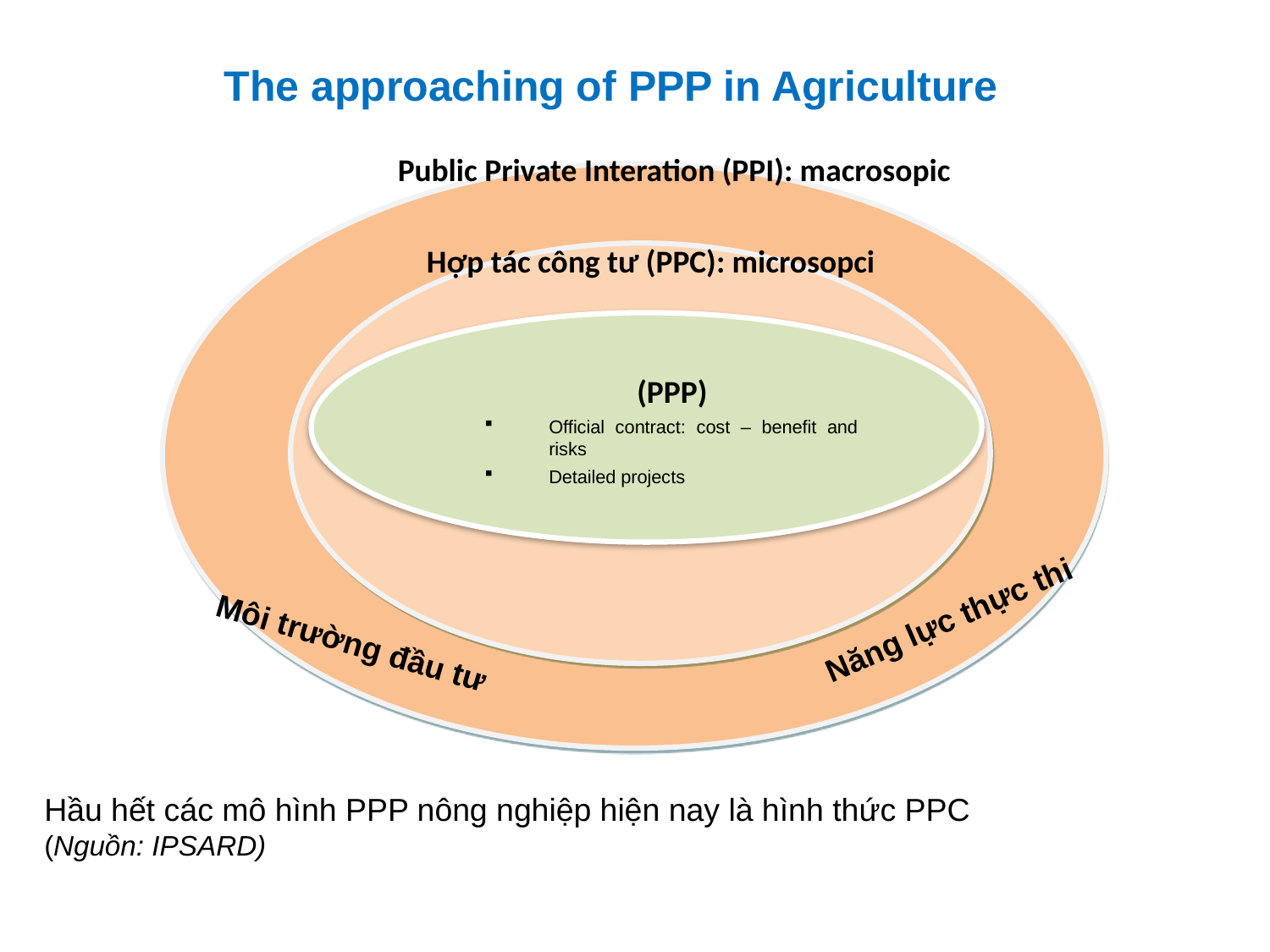

The approaching of PPP in Agriculture
Public Private Interation (PPI): macrosopic

(PPP)
Official contract: cost – benefit and risks
Detailed projects
Hợp tác công tư (PPC): microsopci

Môi trường đầu tư
Năng lực thực thi
Hầu hết các mô hình PPP nông nghiệp hiện nay là hình thức PPC
(Nguồn: IPSARD)